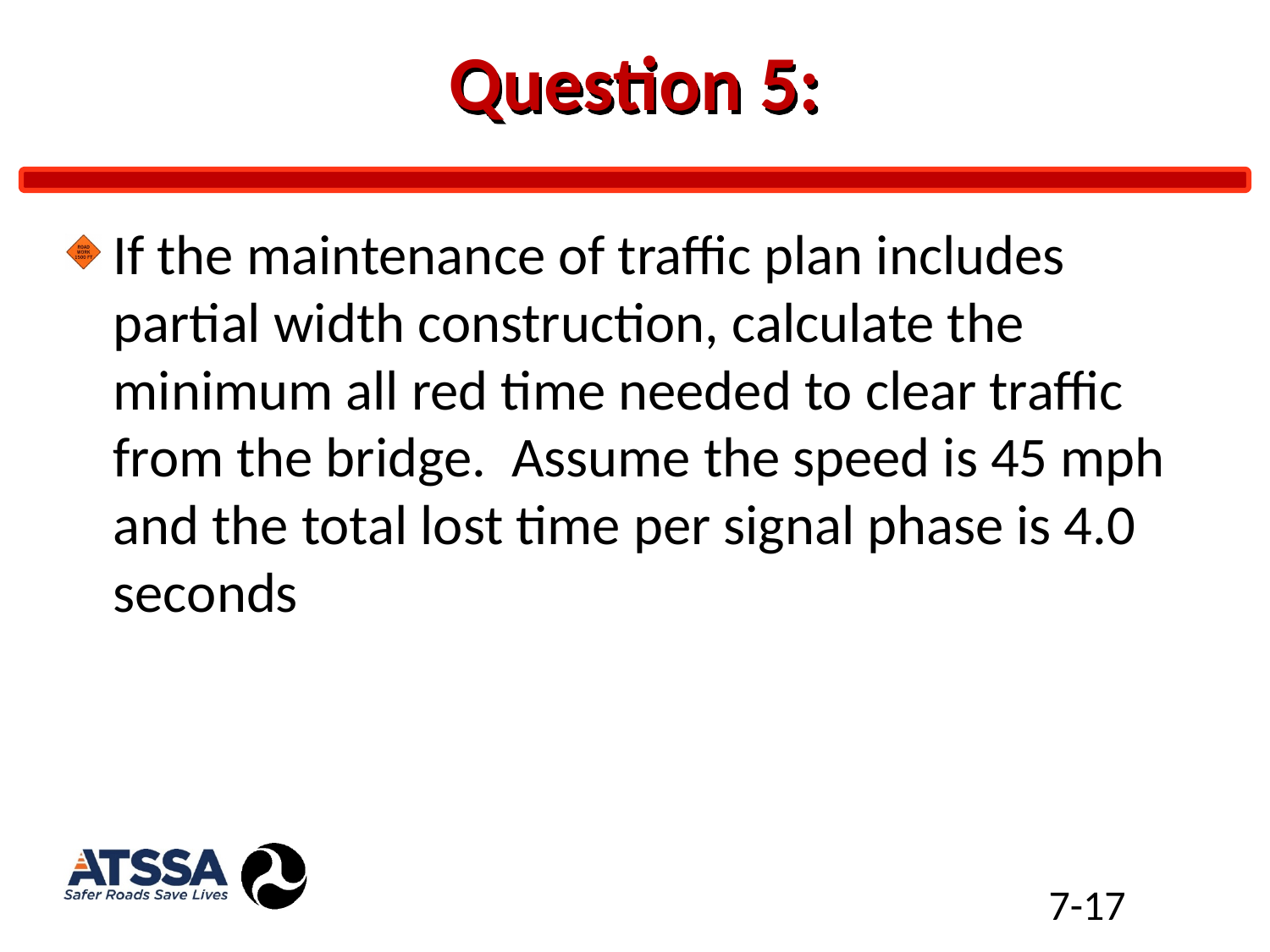

# Question 5:
If the maintenance of traffic plan includes partial width construction, calculate the minimum all red time needed to clear traffic from the bridge.  Assume the speed is 45 mph and the total lost time per signal phase is 4.0 seconds